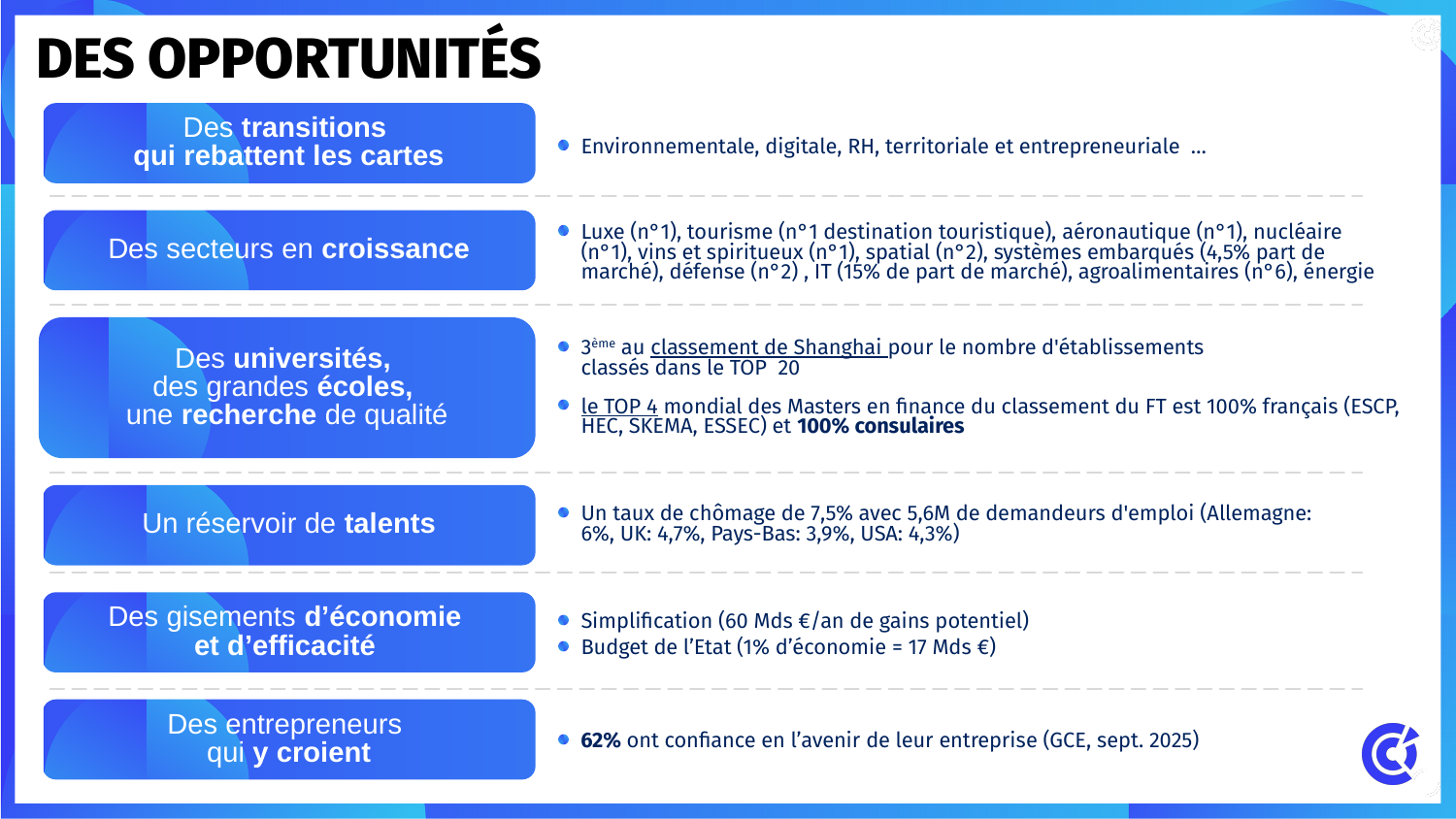

# DES OPPORTUNITéS
Des transitions
qui rebattent les cartes
Environnementale, digitale, RH, territoriale et entrepreneuriale  …
Des secteurs en croissance
Luxe (n°1), tourisme (n°1 destination touristique), aéronautique (n°1), nucléaire (n°1), vins et spiritueux (n°1), spatial (n°2), systèmes embarqués (4,5% part de marché), défense (n°2) , IT (15% de part de marché), agroalimentaires (n°6), énergie
Des universités,
des grandes écoles,
une recherche de qualité
3ème au classement de Shanghai pour le nombre d'établissements
classés dans le TOP  20
le TOP 4 mondial des Masters en finance du classement du FT est 100% français (ESCP, HEC, SKEMA, ESSEC) et 100% consulaires
Un réservoir de talents
Un taux de chômage de 7,5% avec 5,6M de demandeurs d'emploi (Allemagne: 6%, UK: 4,7%, Pays-Bas: 3,9%, USA: 4,3%)
Des gisements d’économie
et d’efficacité
Simplification (60 Mds €/an de gains potentiel)
Budget de l’Etat (1% d’économie = 17 Mds €)
Des entrepreneurs
qui y croient
62% ont confiance en l’avenir de leur entreprise (GCE, sept. 2025)